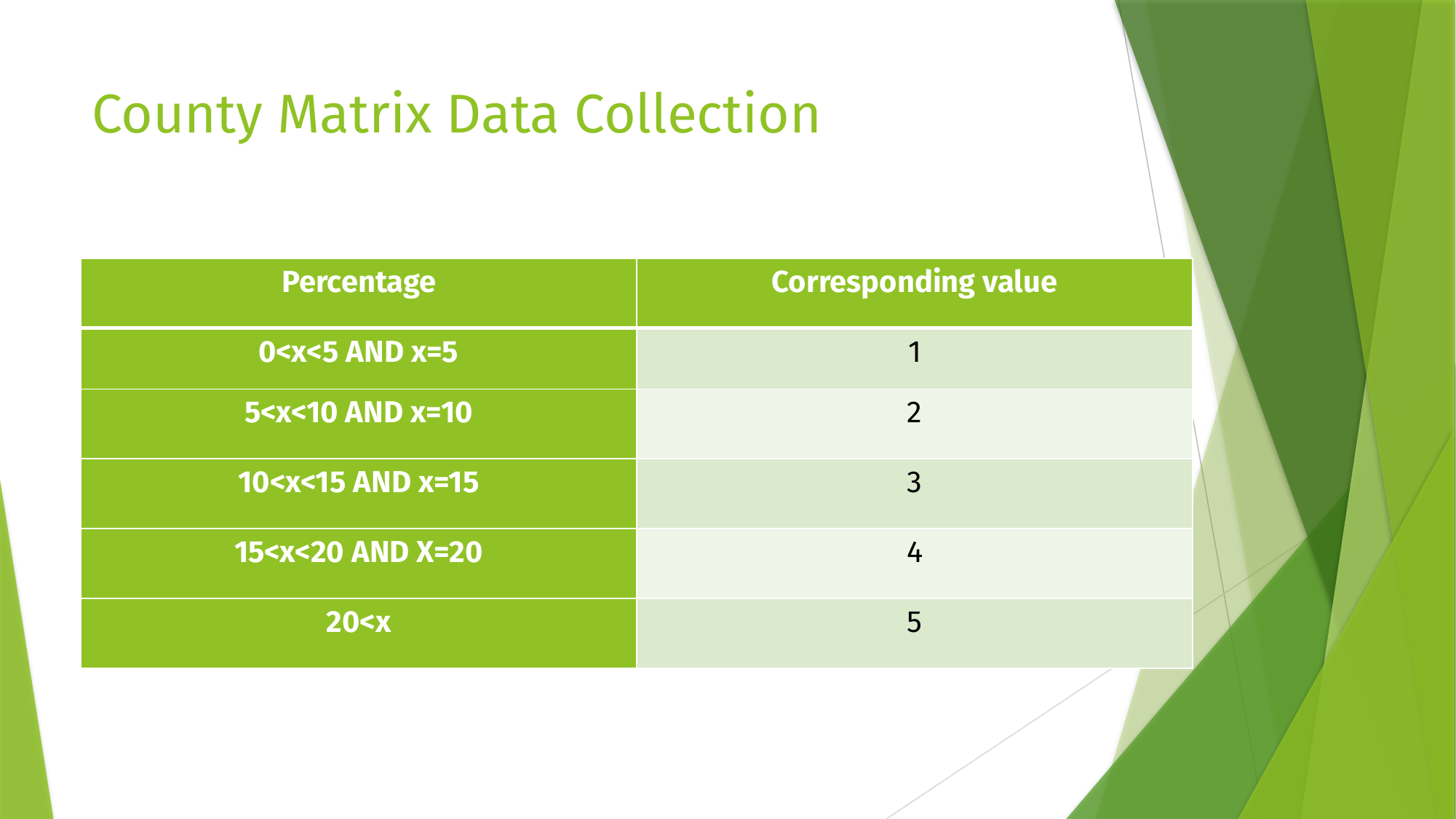

# County Matrix Data Collection

| Percentage | Corresponding value |
| --- | --- |
| 0<x<5 AND x=5 | 1 |
| 5<x<10 AND x=10 | 2 |
| 10<x<15 AND x=15 | 3 |
| 15<x<20 AND X=20 | 4 |
| 20<x | 5 |